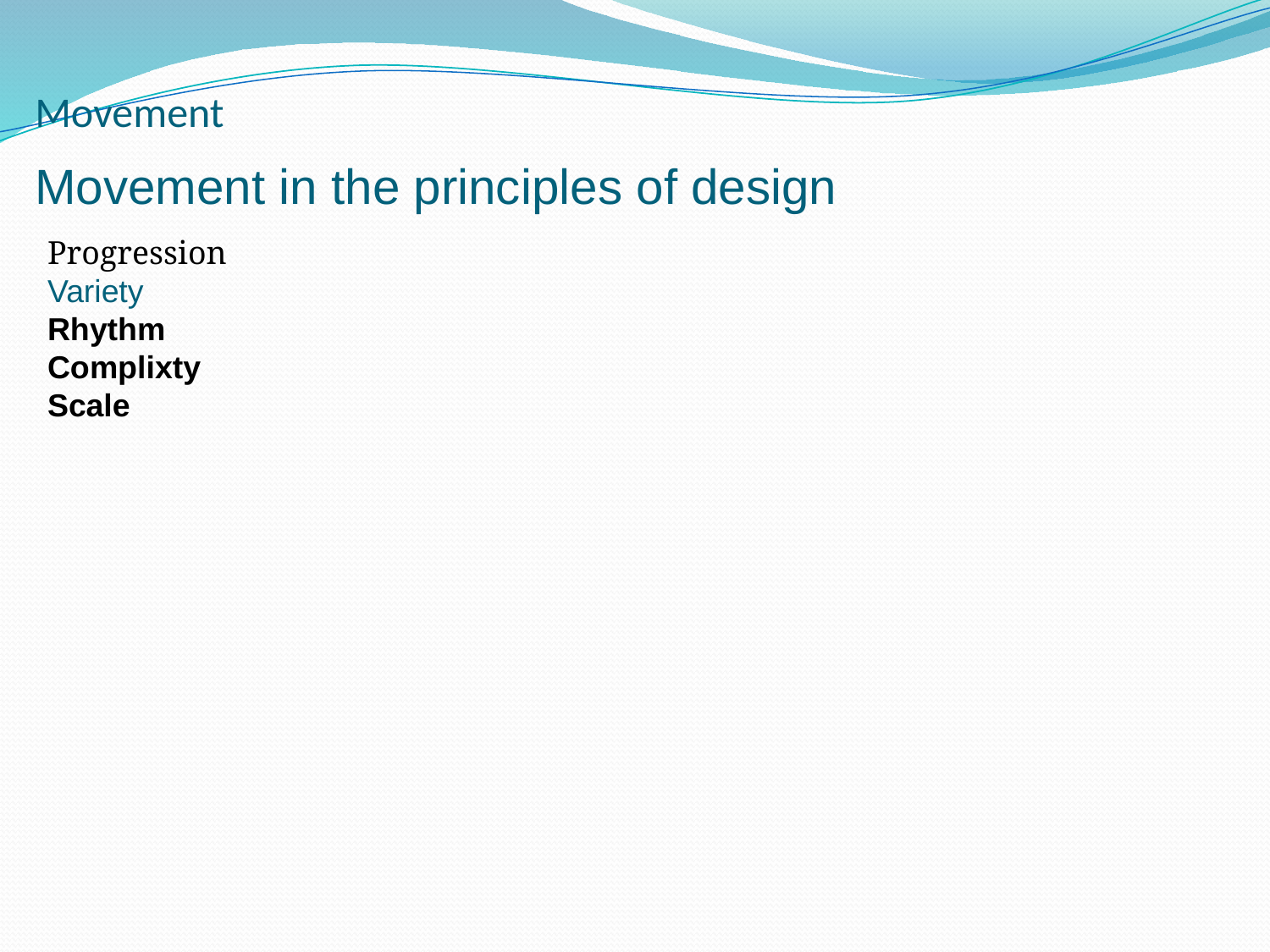

# Movement
Movement in the principles of design
Progression
Variety
Rhythm
Complixty
Scale